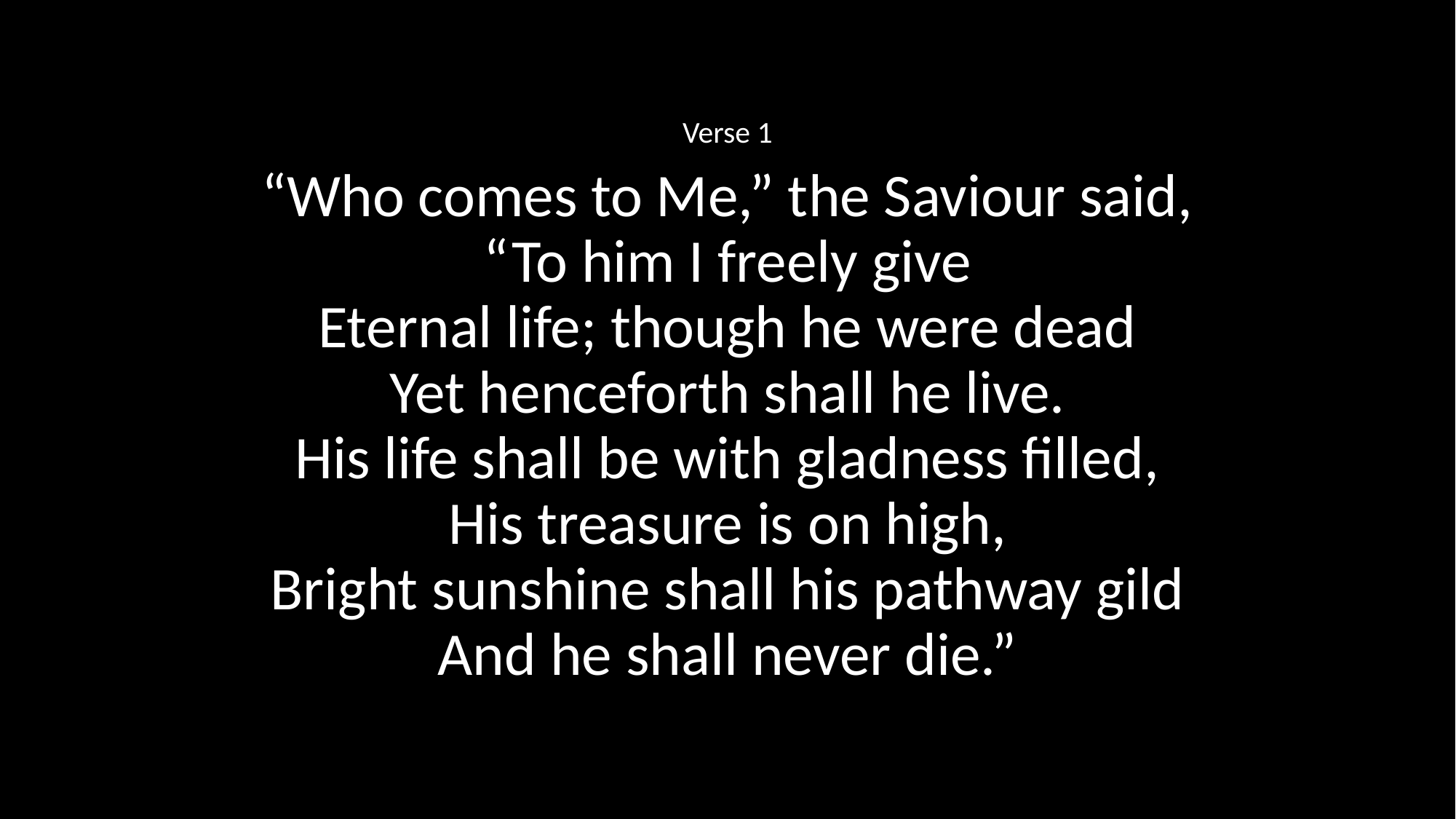

Verse 1
“Who comes to Me,” the Saviour said,
“To him I freely give
Eternal life; though he were dead
Yet henceforth shall he live.
His life shall be with gladness filled,
His treasure is on high,
Bright sunshine shall his pathway gild
And he shall never die.”